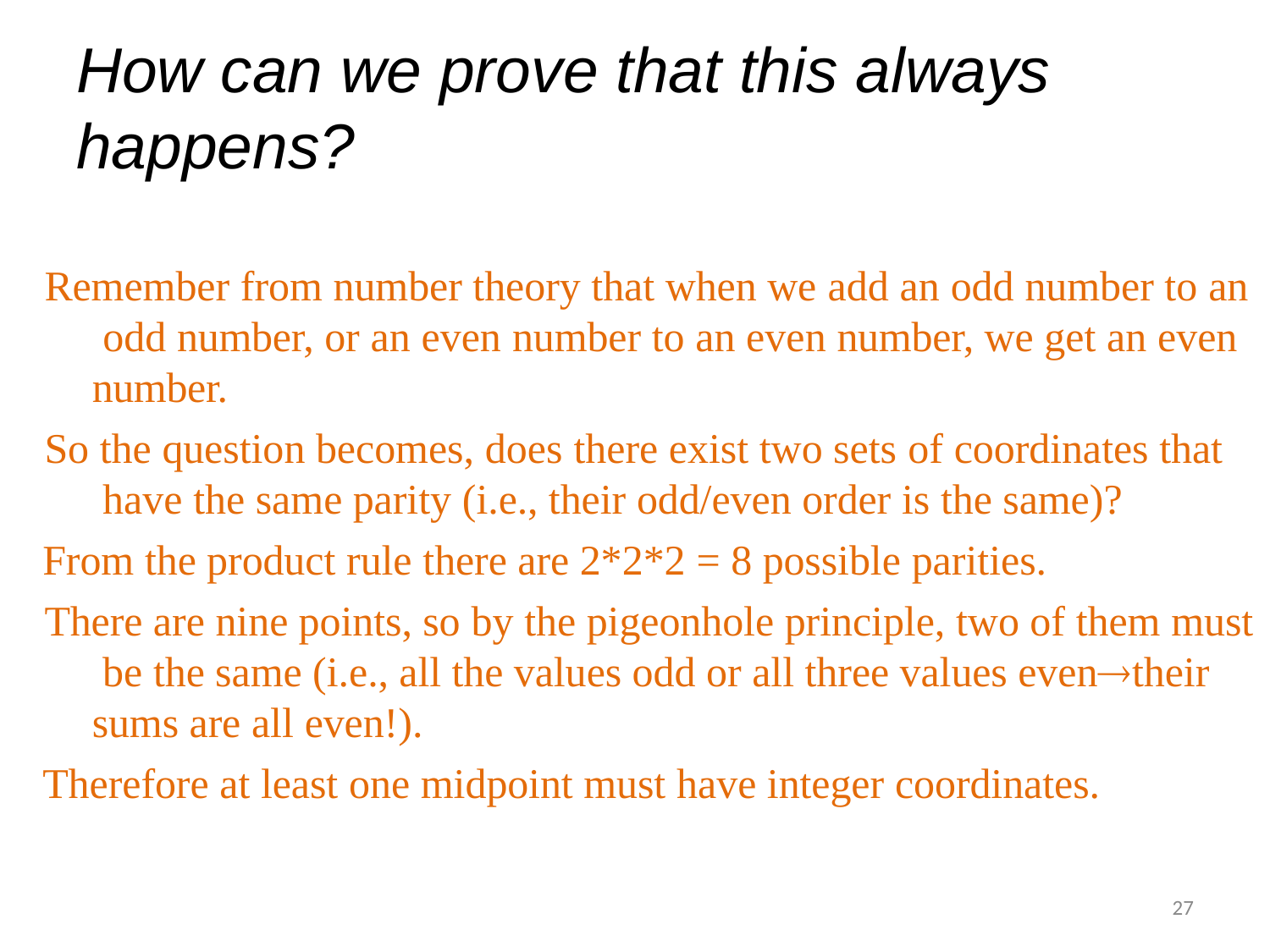

# How can we prove that this always happens?
Remember from number theory that when we add an odd number to an  odd number, or an even number to an even number, we get an even  number.
So the question becomes, does there exist two sets of coordinates that  have the same parity (i.e., their odd/even order is the same)?
From the product rule there are 2*2*2 = 8 possible parities.
There are nine points, so by the pigeonhole principle, two of them must  be the same (i.e., all the values odd or all three values even→their  sums are all even!).
Therefore at least one midpoint must have integer coordinates.
27